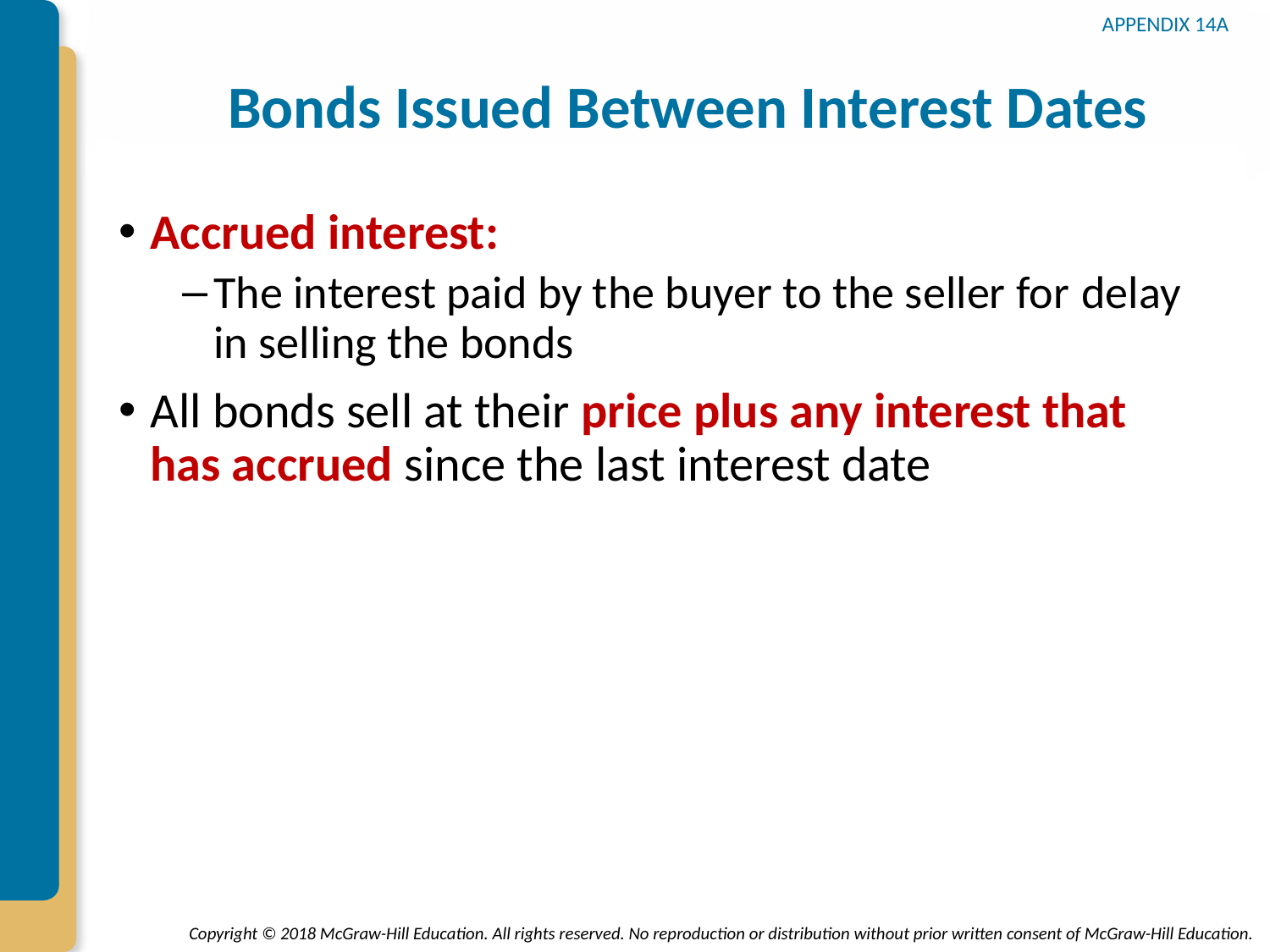

# Bonds Issued Between Interest Dates
APPENDIX 14A
Accrued interest:
The interest paid by the buyer to the seller for delay in selling the bonds
All bonds sell at their price plus any interest that has accrued since the last interest date